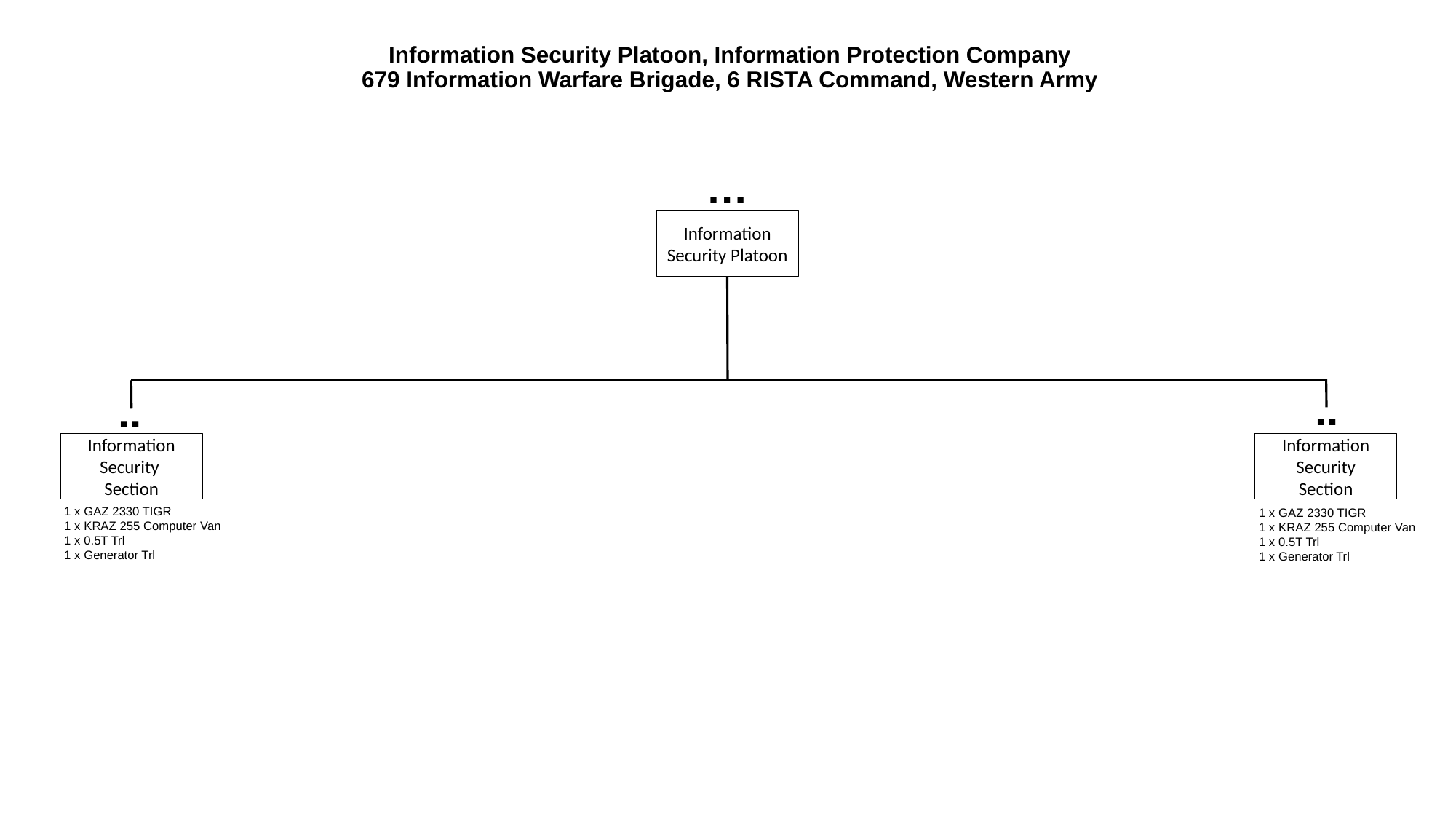

# Information Security Platoon, Information Protection Company 679 Information Warfare Brigade, 6 RISTA Command, Western Army
…
Information Security Platoon
..
..
Information Security
Section
Information Security
Section
1 x GAZ 2330 TIGR
1 x KRAZ 255 Computer Van
1 x 0.5T Trl
1 x Generator Trl
1 x GAZ 2330 TIGR
1 x KRAZ 255 Computer Van
1 x 0.5T Trl
1 x Generator Trl